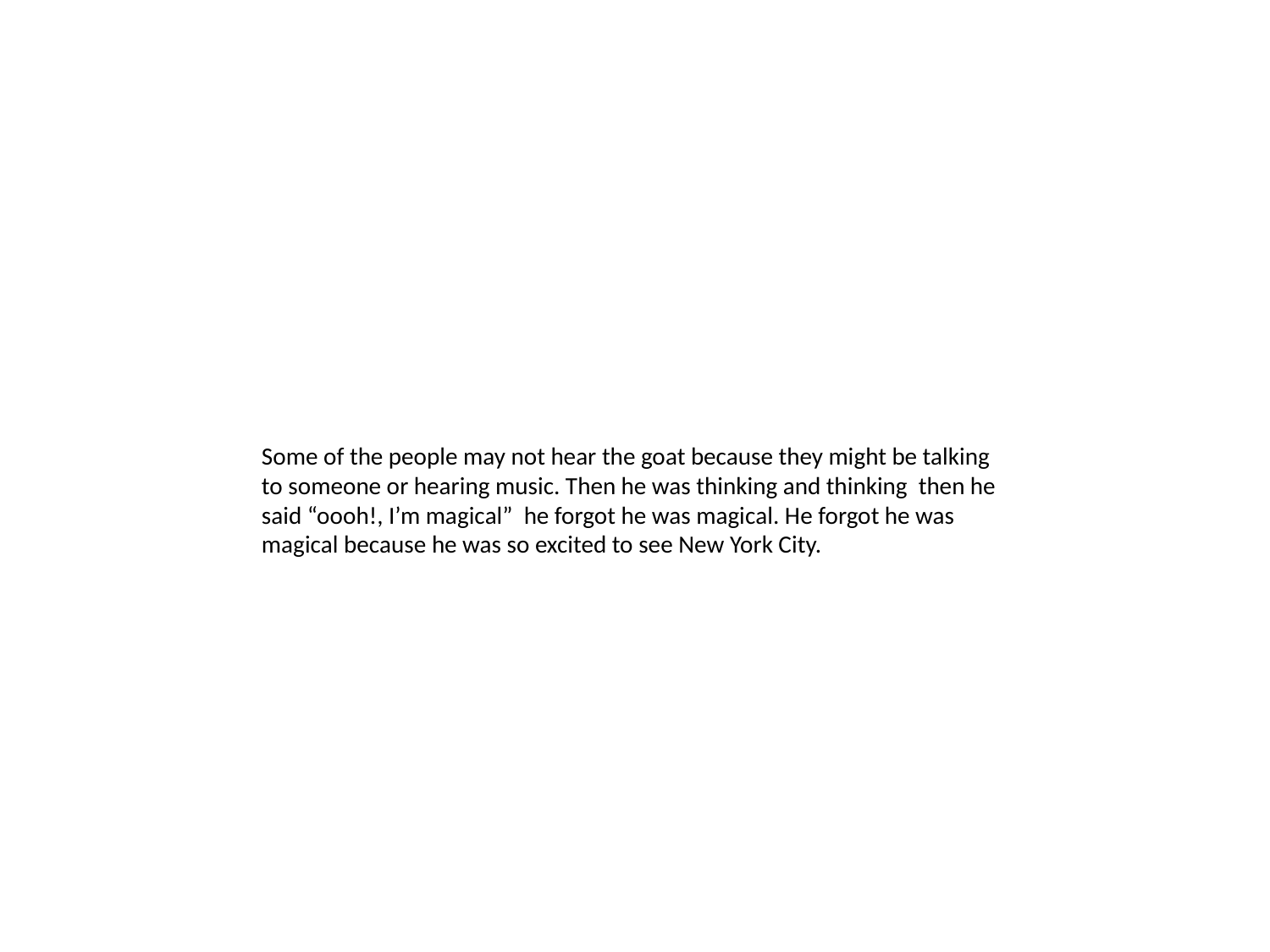

Some of the people may not hear the goat because they might be talking to someone or hearing music. Then he was thinking and thinking  then he said “oooh!, I’m magical”  he forgot he was magical. He forgot he was magical because he was so excited to see New York City.